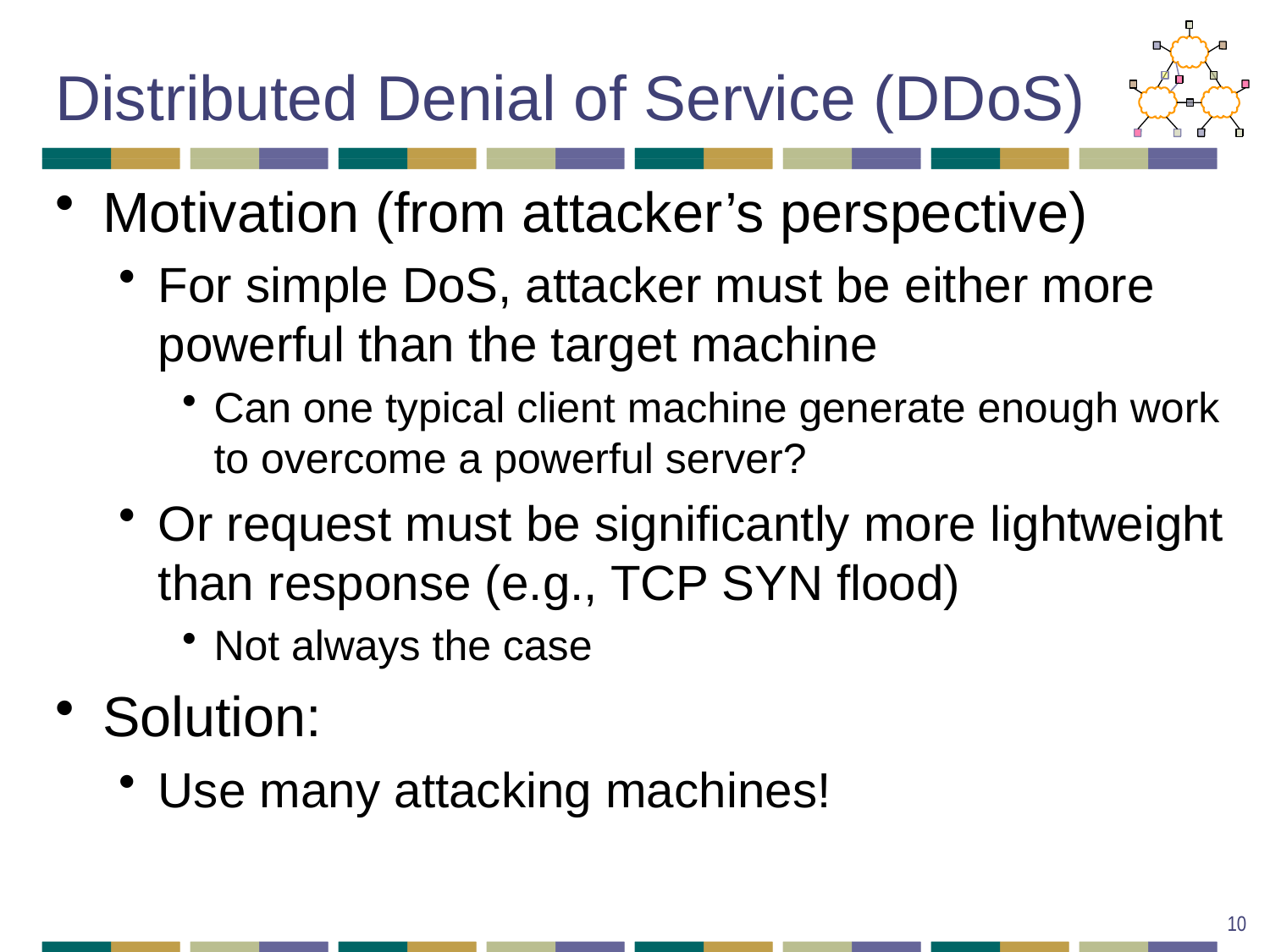

# Distributed Denial of Service (DDoS)
Motivation (from attacker’s perspective)
For simple DoS, attacker must be either more powerful than the target machine
Can one typical client machine generate enough work to overcome a powerful server?
Or request must be significantly more lightweight than response (e.g., TCP SYN flood)
Not always the case
Solution:
Use many attacking machines!
10